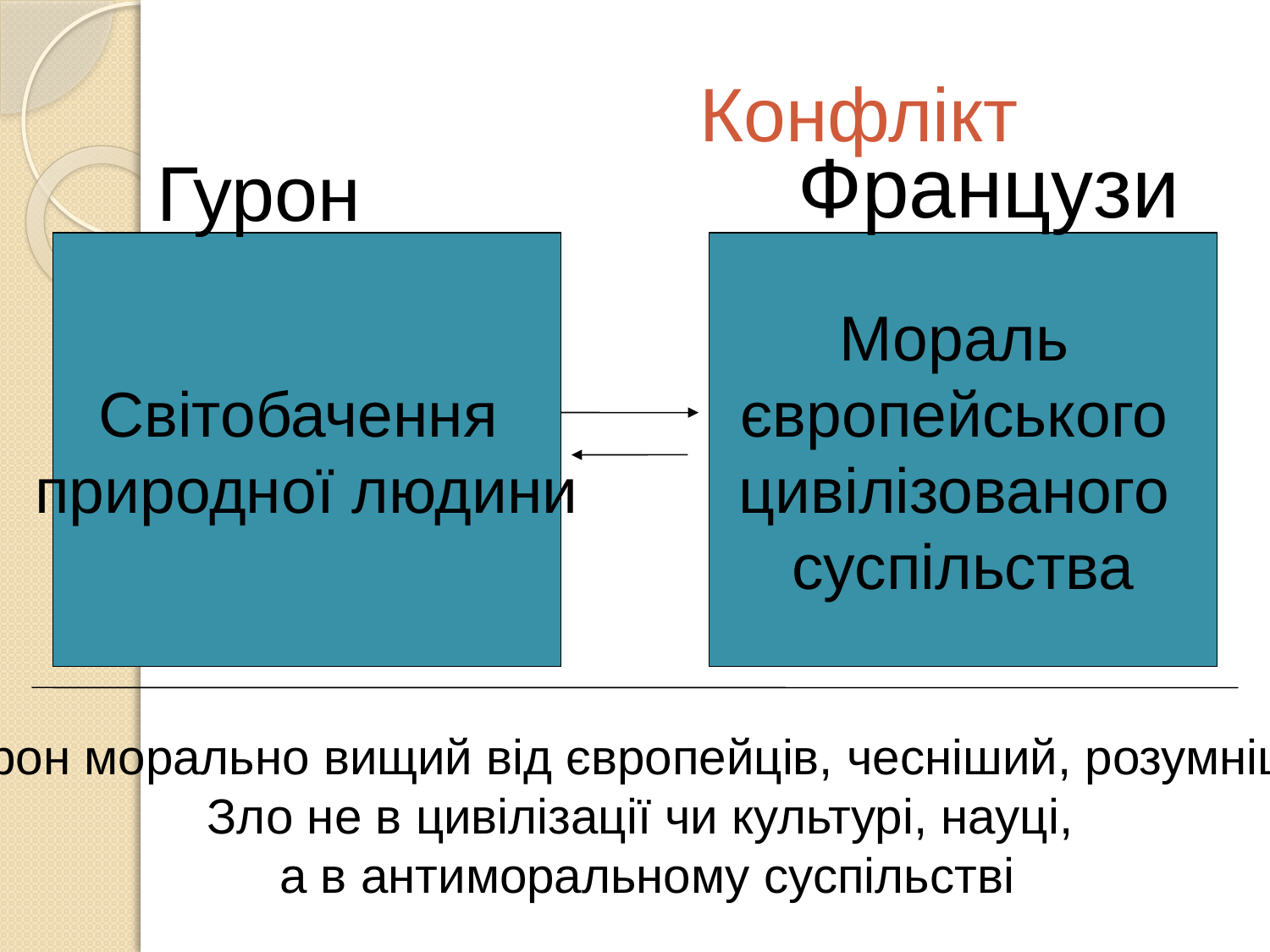

# Конфлікт
Французи
Гурон
Світобачення
природної людини
Мораль
європейського
цивілізованого
суспільства

Гурон морально вищий від європейців, чесніший, розумніший
Зло не в цивілізації чи культурі, науці,
а в антиморальному суспільстві